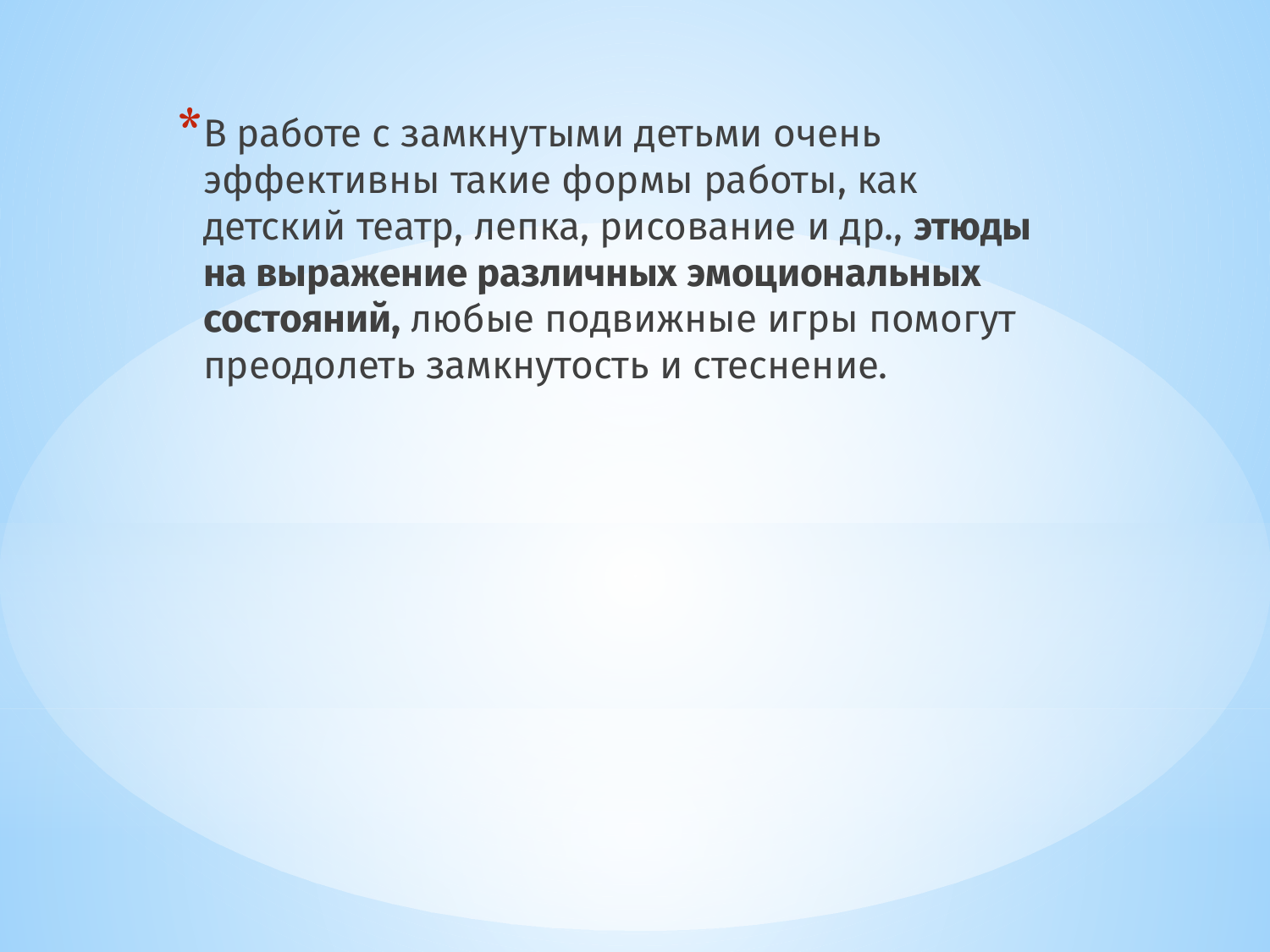

В работе с замкнутыми детьми очень эффективны такие формы работы, как детский театр, лепка, рисование и др., этюды на выражение различных эмоциональных состояний, любые подвижные игры помогут преодолеть замкнутость и стеснение.